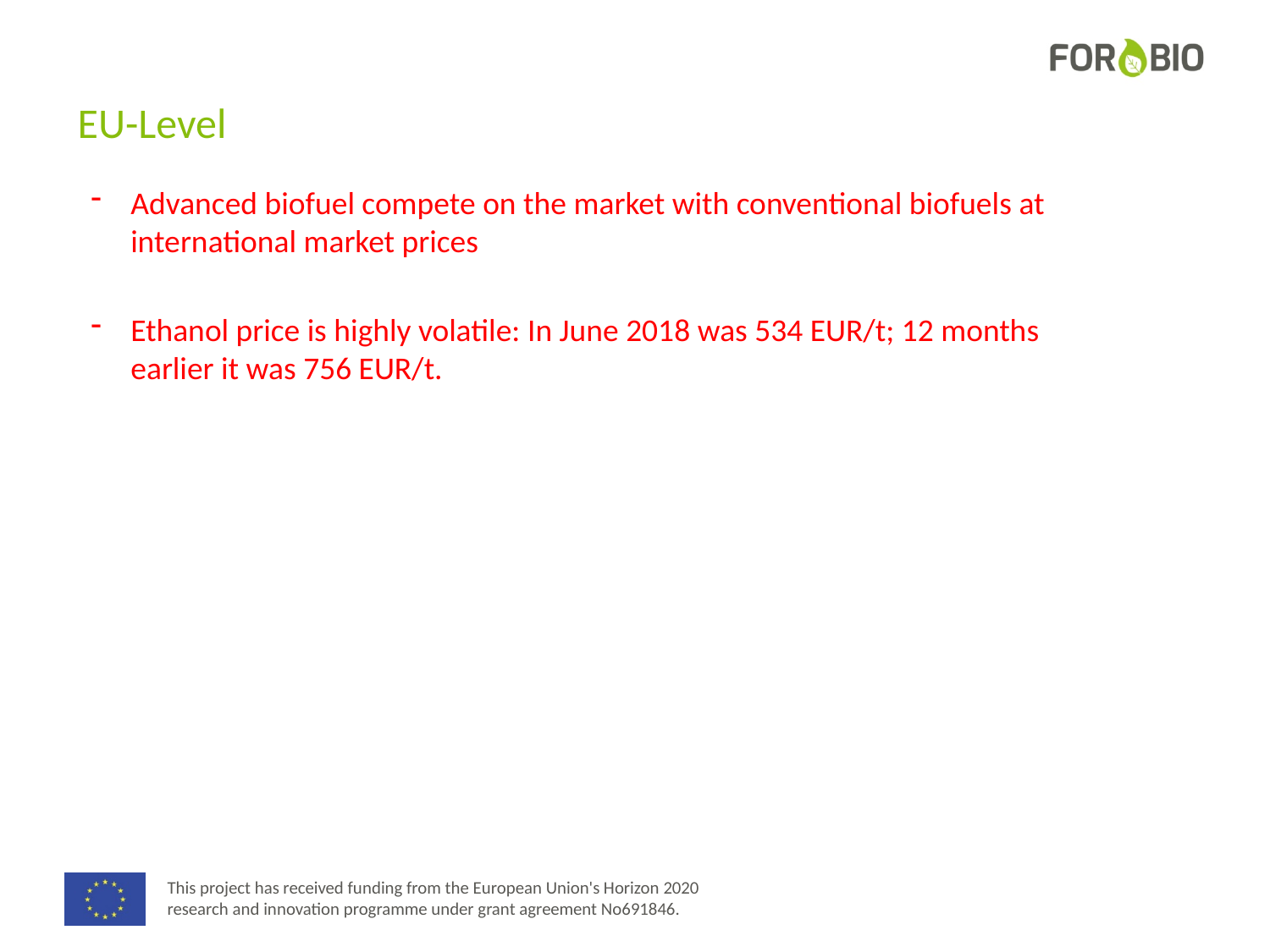

# EU-Level
Advanced biofuel compete on the market with conventional biofuels at international market prices

Ethanol price is highly volatile: In June 2018 was 534 EUR/t; 12 months earlier it was 756 EUR/t.